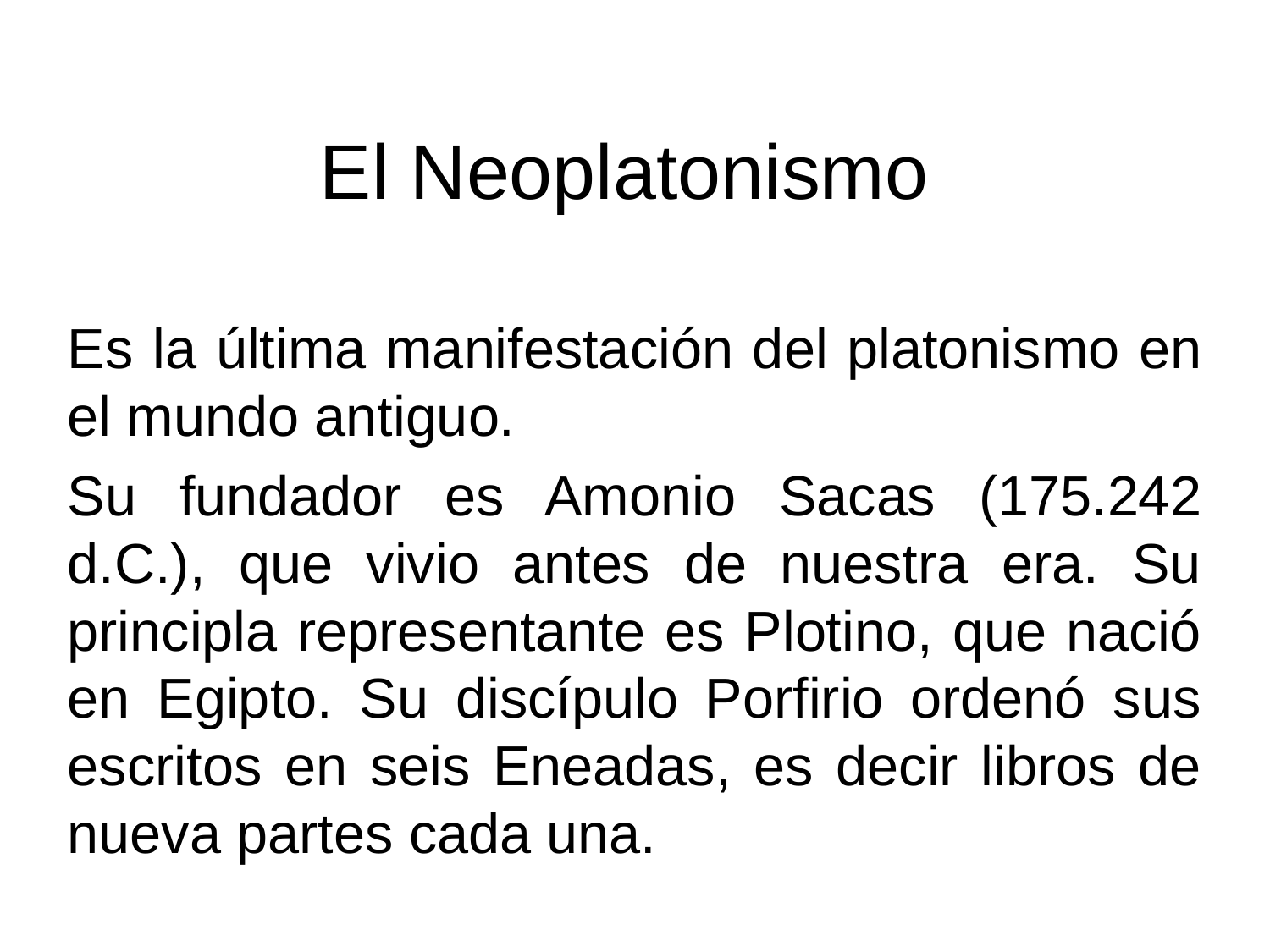

# El Neoplatonismo
Es la última manifestación del platonismo en el mundo antiguo.
Su fundador es Amonio Sacas (175.242 d.C.), que vivio antes de nuestra era. Su principla representante es Plotino, que nació en Egipto. Su discípulo Porfirio ordenó sus escritos en seis Eneadas, es decir libros de nueva partes cada una.